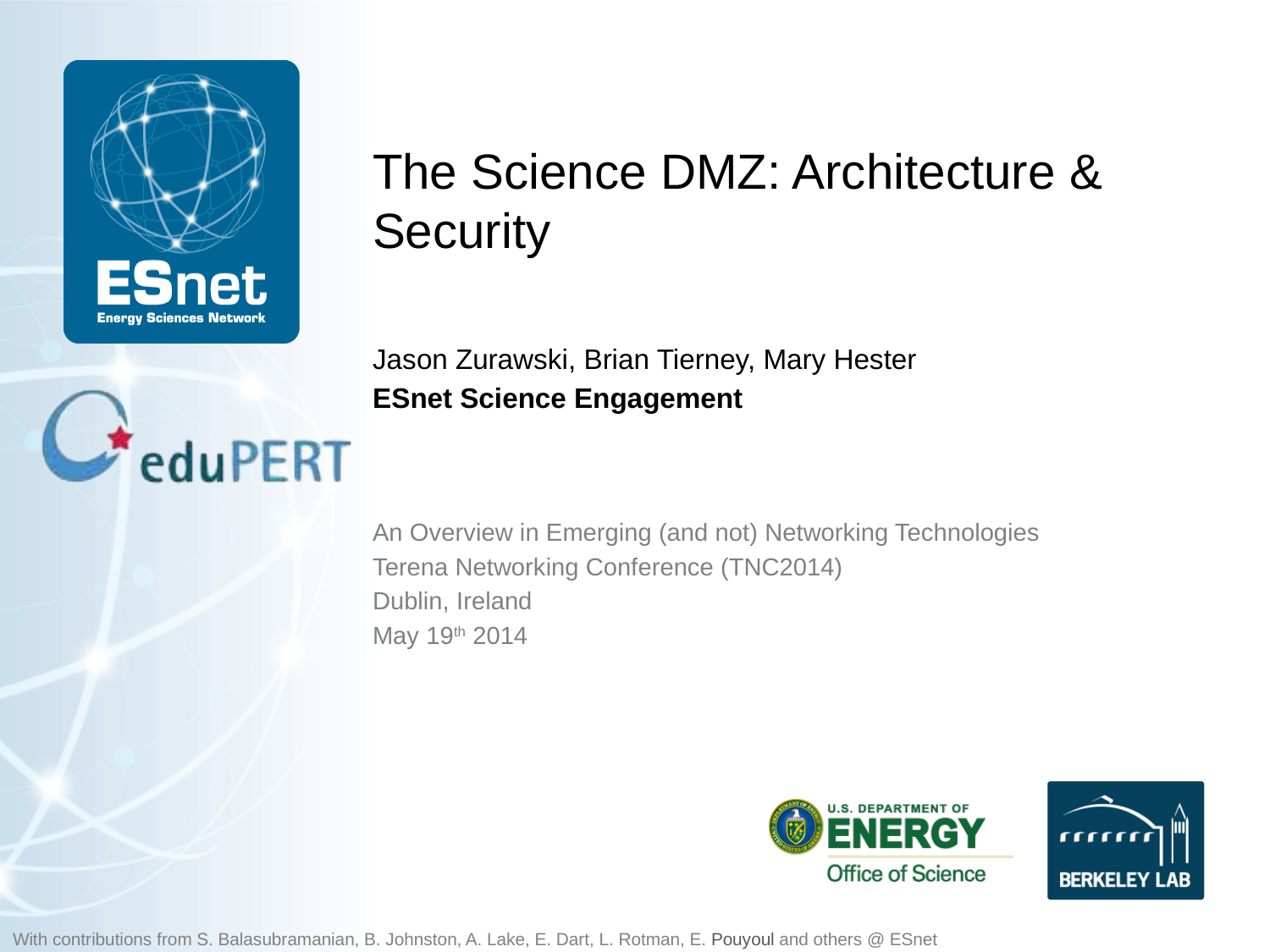

# The Science DMZ: Architecture & Security
Jason Zurawski, Brian Tierney, Mary Hester
ESnet Science Engagement
An Overview in Emerging (and not) Networking Technologies
Terena Networking Conference (TNC2014)
Dublin, Ireland
May 19th 2014
With contributions from S. Balasubramanian, B. Johnston, A. Lake, E. Dart, L. Rotman, E. Pouyoul and others @ ESnet